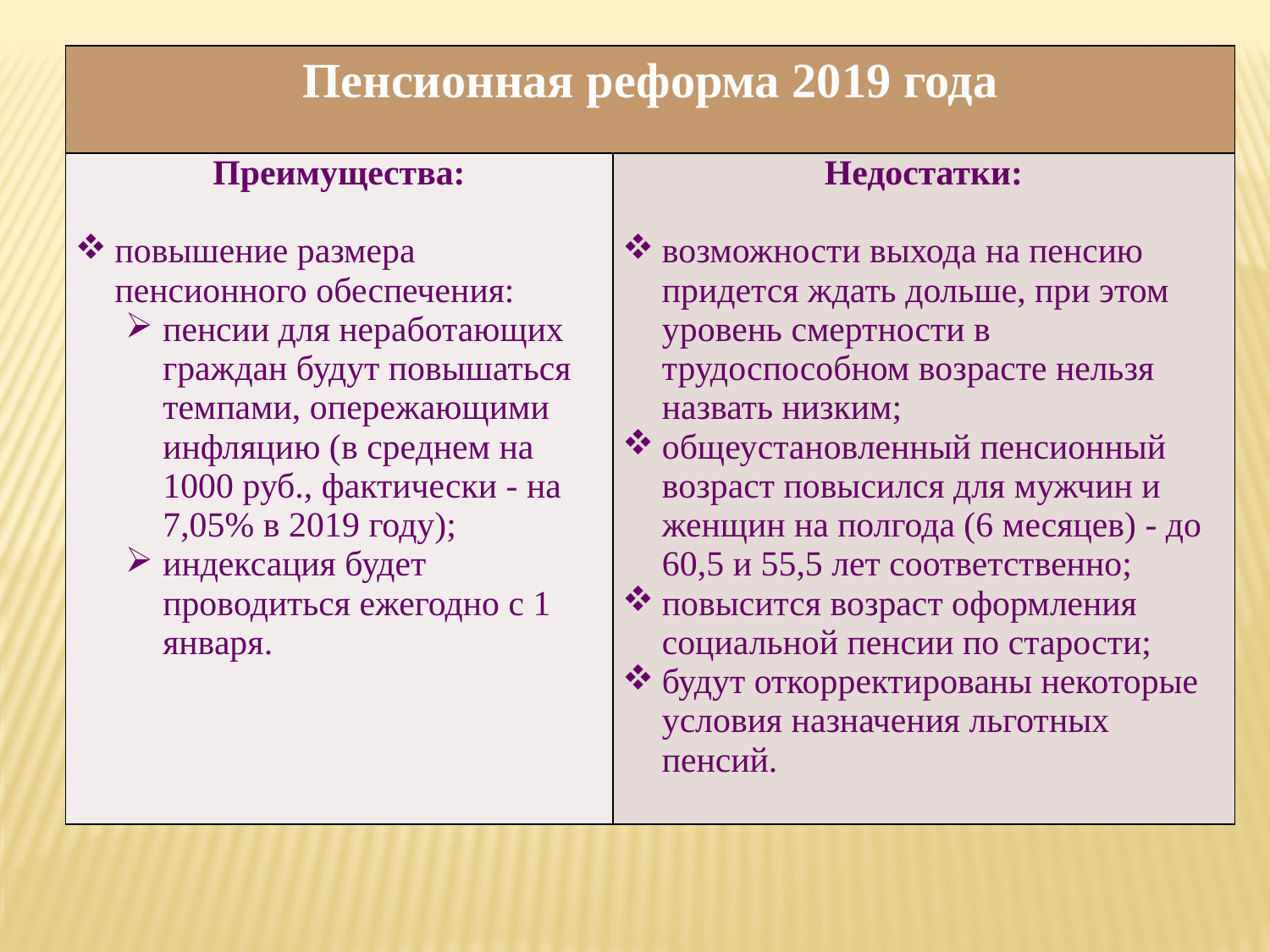

| Пенсионная реформа 2019 года |  |
| --- | --- |
| Преимущества: повышение размера пенсионного обеспечения: пенсии для неработающих граждан будут повышаться темпами, опережающими инфляцию (в среднем на 1000 руб., фактически - на 7,05% в 2019 году); индексация будет проводиться ежегодно с 1 января. | Недостатки: возможности выхода на пенсию придется ждать дольше, при этом уровень смертности в трудоспособном возрасте нельзя назвать низким; общеустановленный пенсионный возраст повысился для мужчин и женщин на полгода (6 месяцев) - до 60,5 и 55,5 лет соответственно; повысится возраст оформления социальной пенсии по старости; будут откорректированы некоторые условия назначения льготных пенсий. |